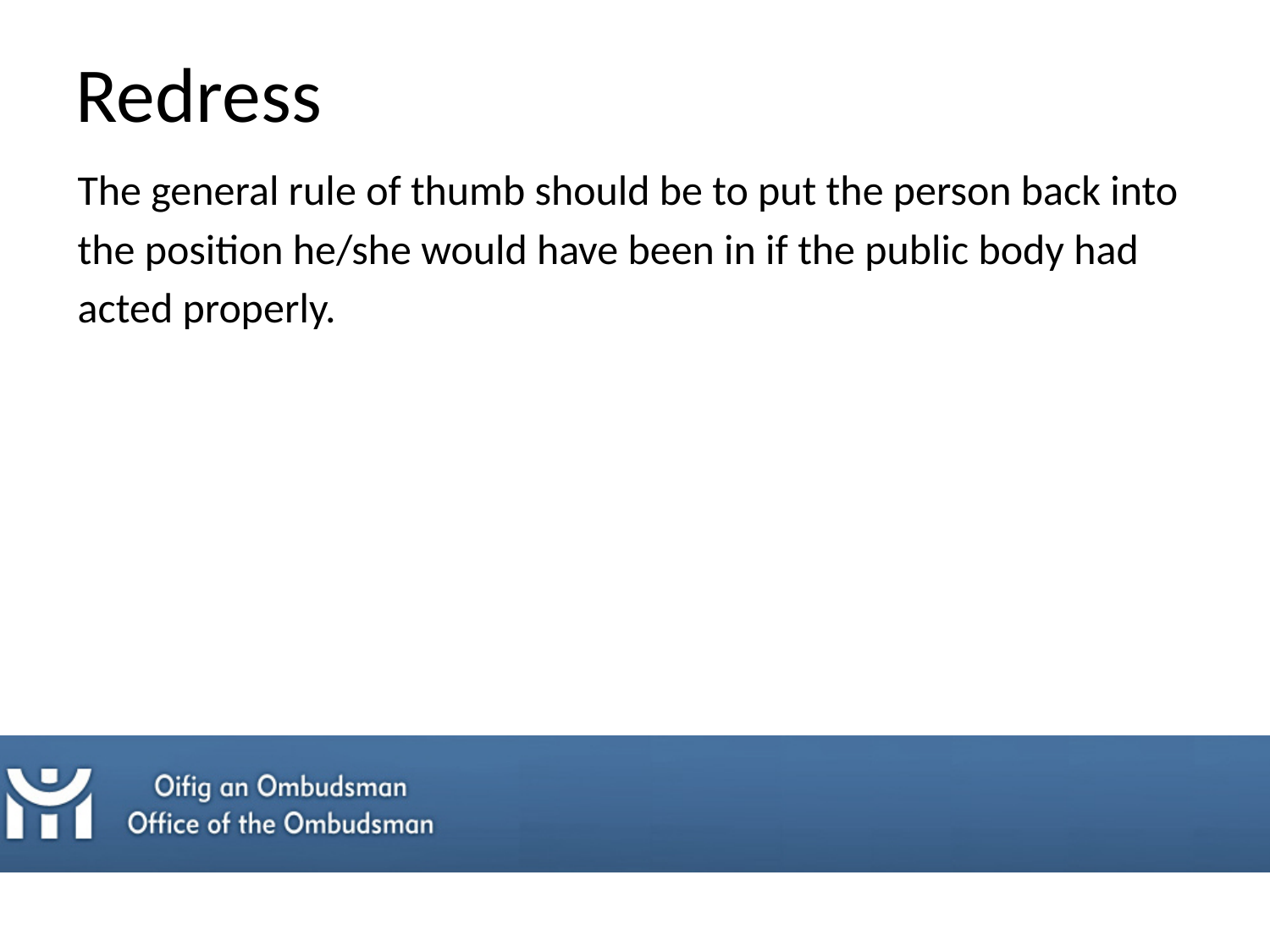

Redress
The general rule of thumb should be to put the person back into
the position he/she would have been in if the public body had
acted properly.